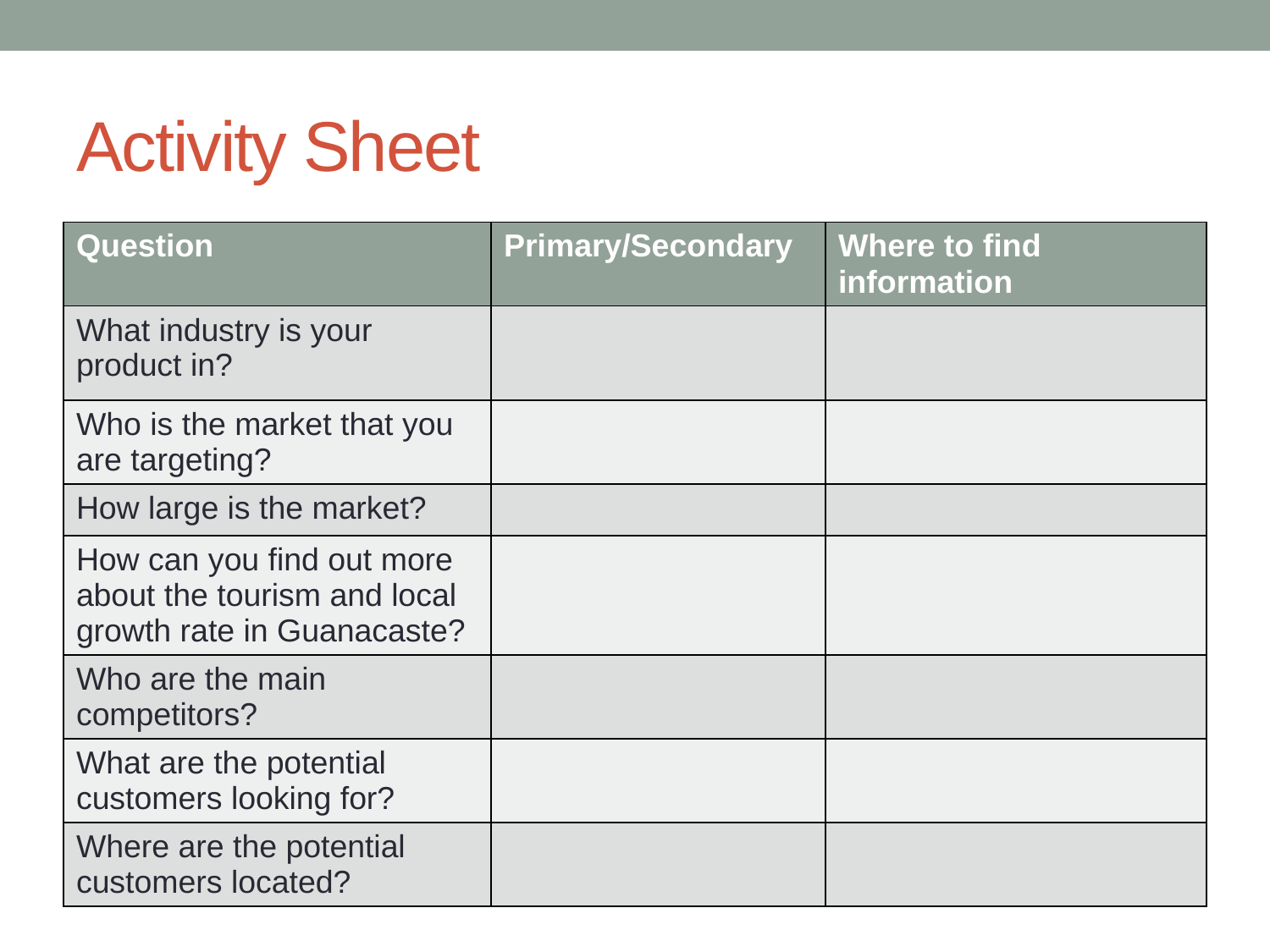

# Activity Sheet
| Question | Primary/Secondary | Where to find information |
| --- | --- | --- |
| What industry is your product in? |  |  |
| Who is the market that you are targeting? |  |  |
| How large is the market? |  |  |
| How can you find out more about the tourism and local growth rate in Guanacaste? |  |  |
| Who are the main competitors? |  |  |
| What are the potential customers looking for? |  |  |
| Where are the potential customers located? |  |  |